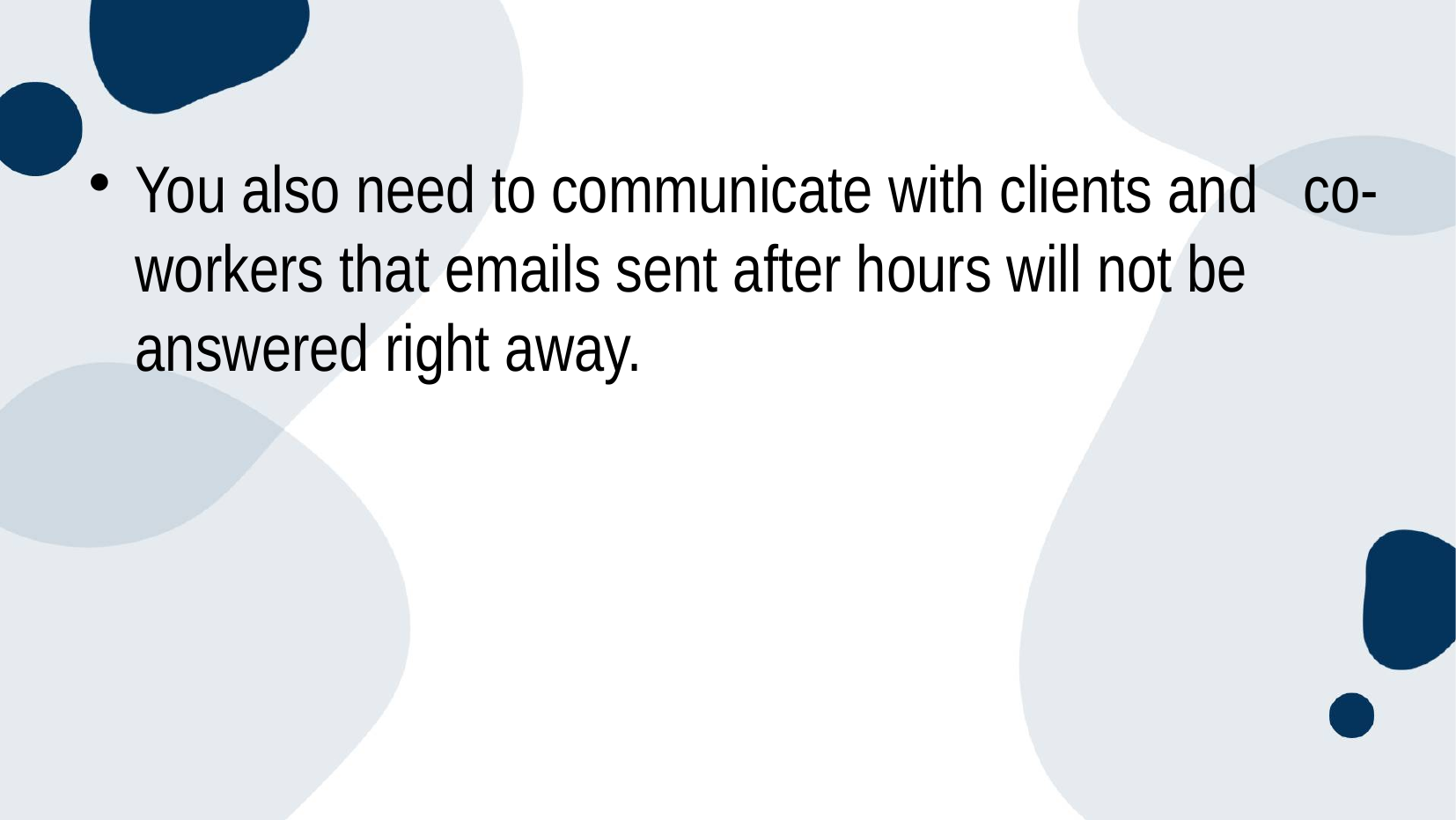

You also need to communicate with clients and   co-workers that emails sent after hours will not be answered right away.